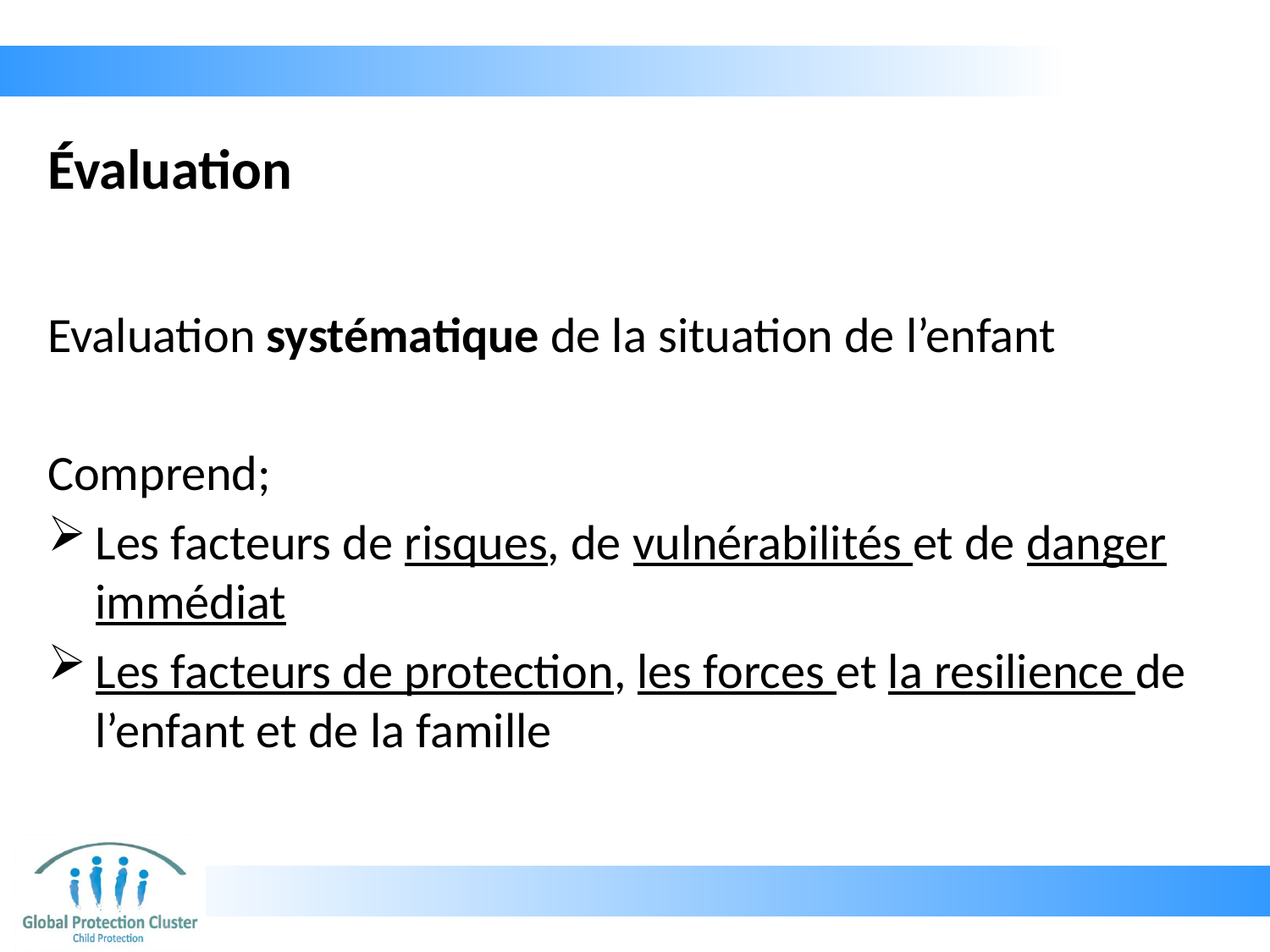

# Évaluation

Evaluation systématique de la situation de l’enfant

Comprend;
Les facteurs de risques, de vulnérabilités et de danger immédiat
Les facteurs de protection, les forces et la resilience de l’enfant et de la famille